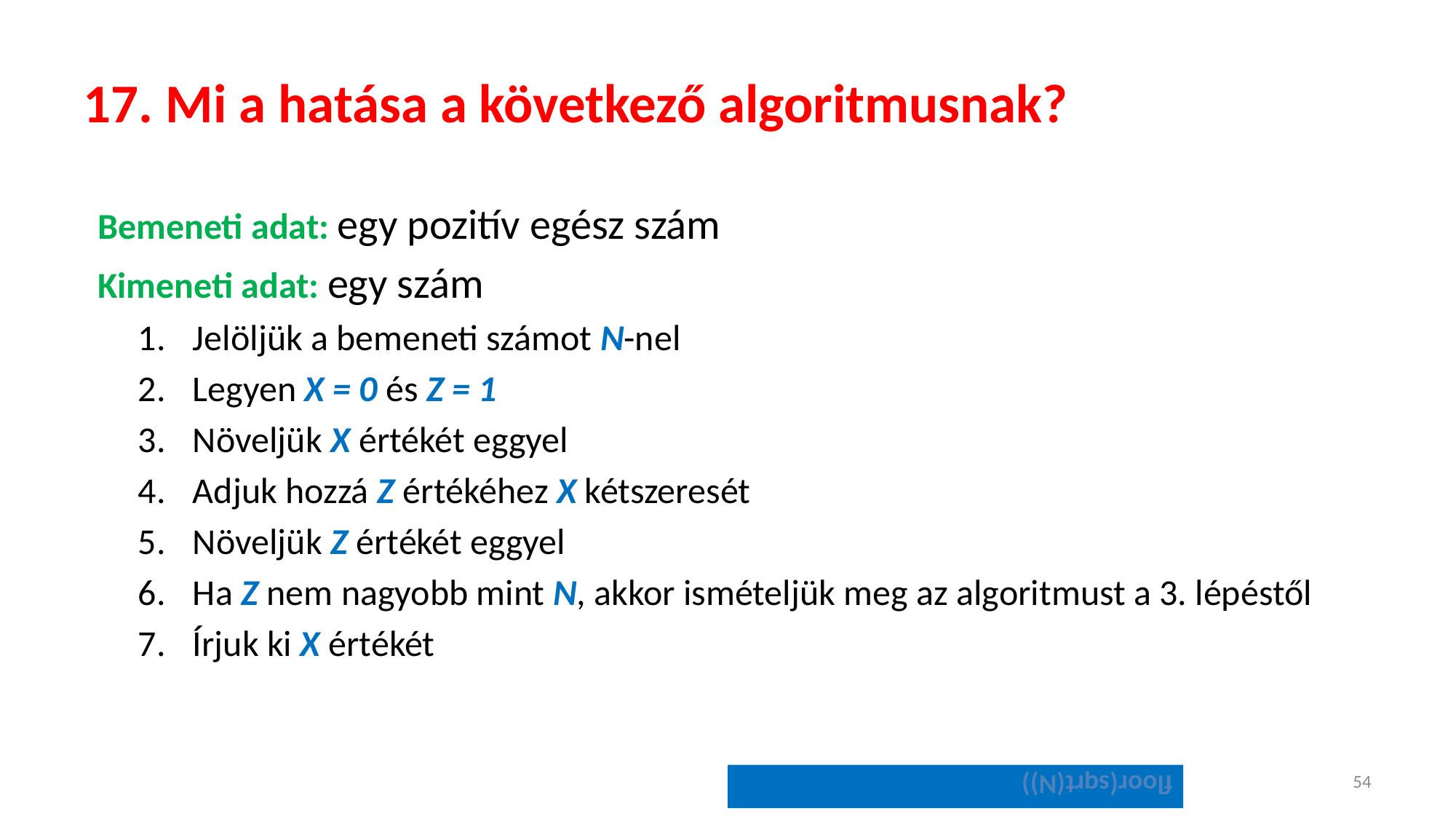

# 17. Mi a hatása a következő algoritmusnak?
Bemeneti adat: egy pozitív egész szám
Kimeneti adat: egy szám
Jelöljük a bemeneti számot N-nel
Legyen X = 0 és Z = 1
Növeljük X értékét eggyel
Adjuk hozzá Z értékéhez X kétszeresét
Növeljük Z értékét eggyel
Ha Z nem nagyobb mint N, akkor ismételjük meg az algoritmust a 3. lépéstől
Írjuk ki X értékét
54
floor(sqrt(N))